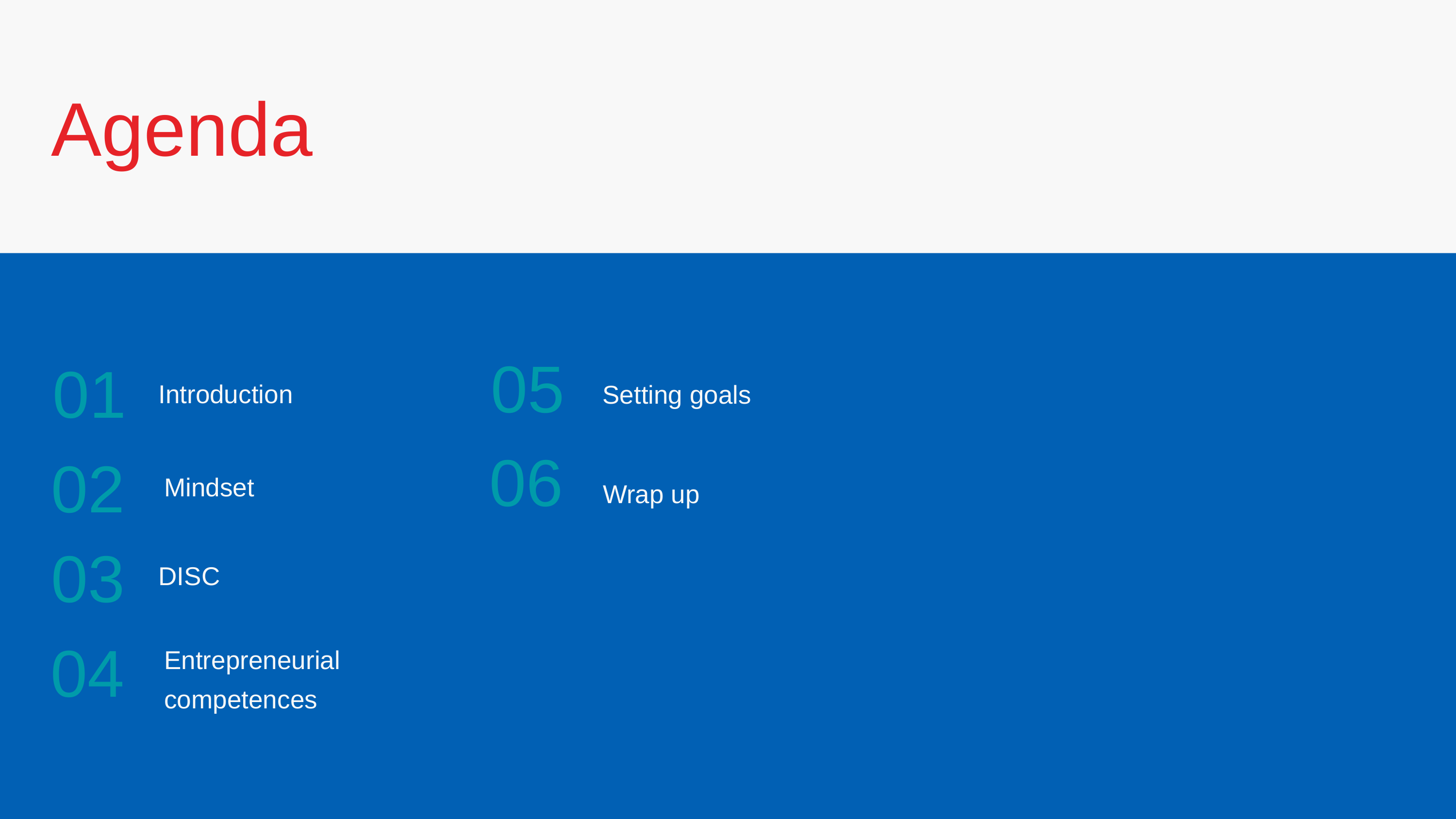

Agenda
05
01
Introduction
Setting goals
06
02
Mindset

Wrap up
03
DISC
04
Entrepreneurial
competences